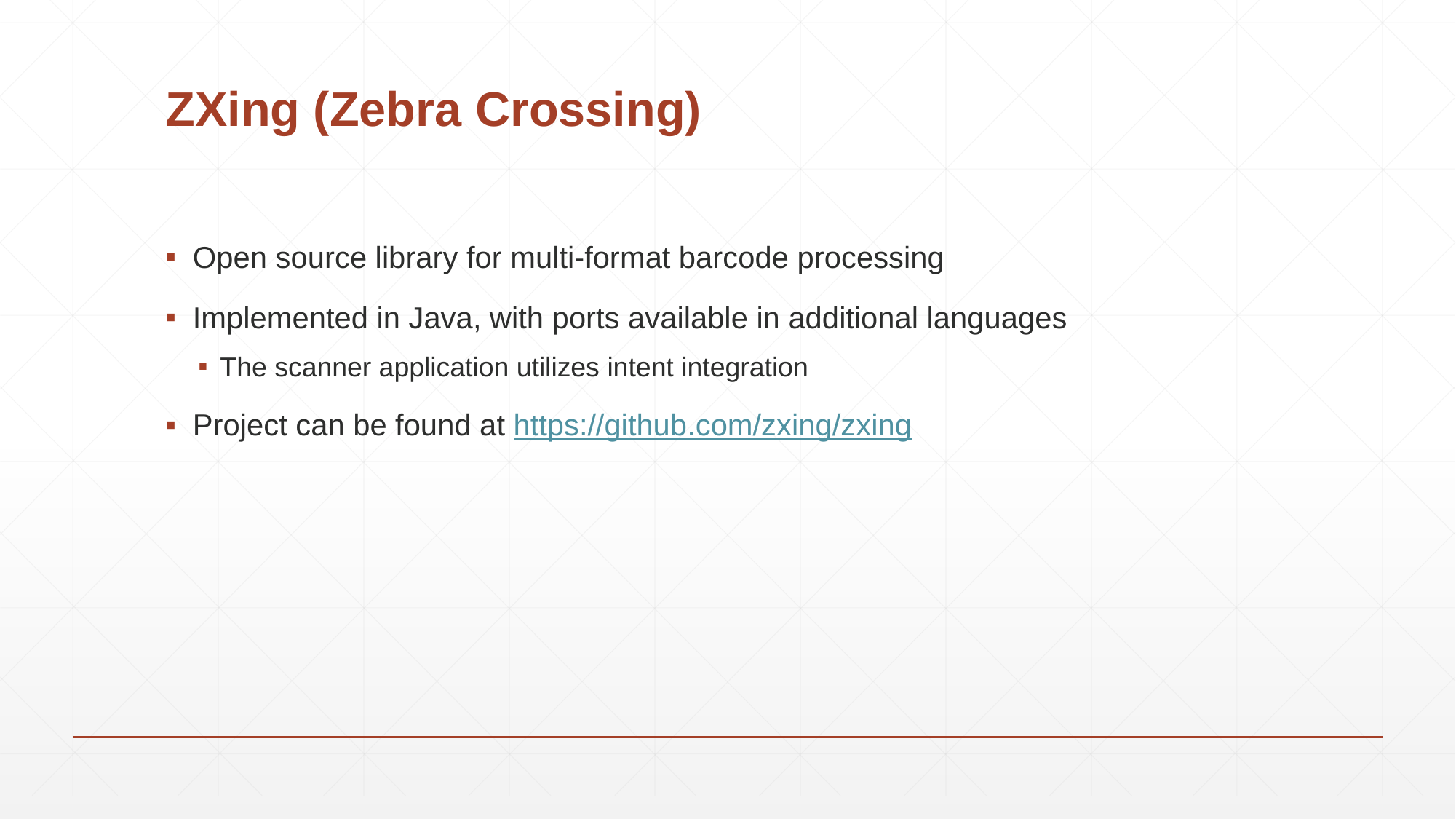

# ZXing (Zebra Crossing)
Open source library for multi-format barcode processing
Implemented in Java, with ports available in additional languages
The scanner application utilizes intent integration
Project can be found at https://github.com/zxing/zxing